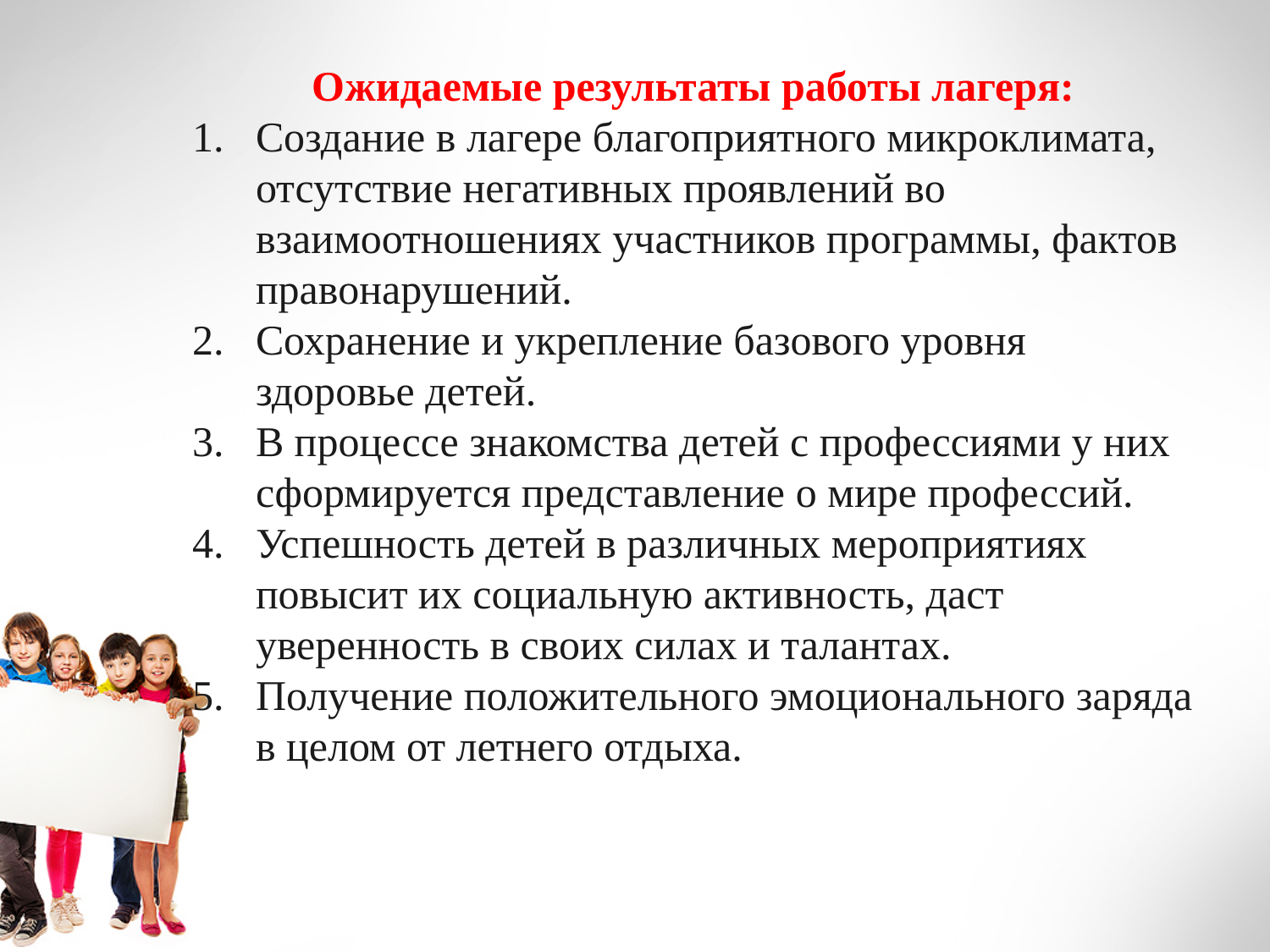

Ожидаемые результаты работы лагеря:
Создание в лагере благоприятного микроклимата, отсутствие негативных проявлений во взаимоотношениях участников программы, фактов правонарушений.
Сохранение и укрепление базового уровня здоровье детей.
В процессе знакомства детей с профессиями у них сформируется представление о мире профессий.
Успешность детей в различных мероприятиях повысит их социальную активность, даст уверенность в своих силах и талантах.
Получение положительного эмоционального заряда в целом от летнего отдыха.